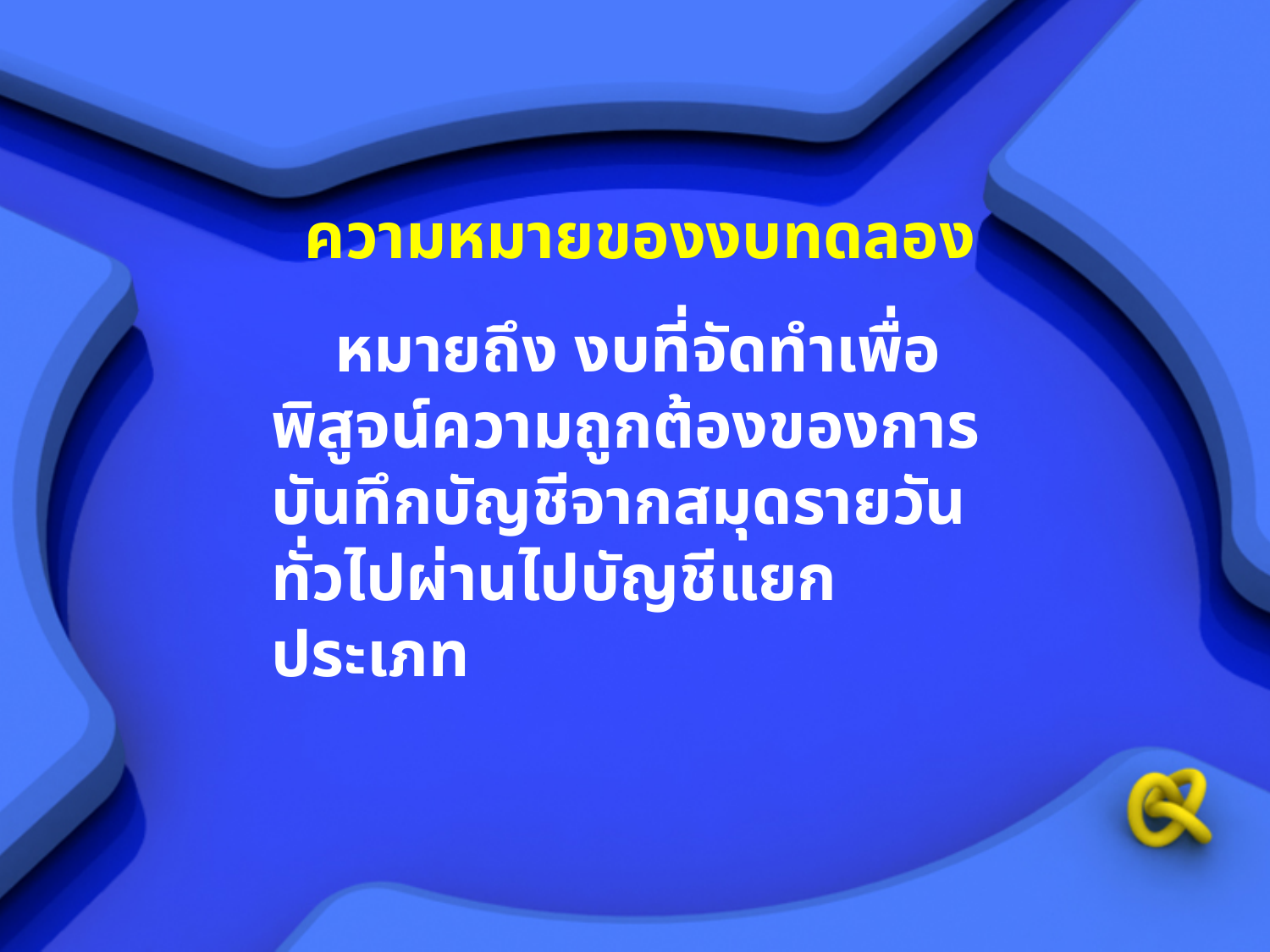

หมายถึง งบที่จัดทำเพื่อพิสูจน์ความถูกต้องของการบันทึกบัญชีจากสมุดรายวันทั่วไปผ่านไปบัญชีแยกประเภท
# ความหมายของงบทดลอง